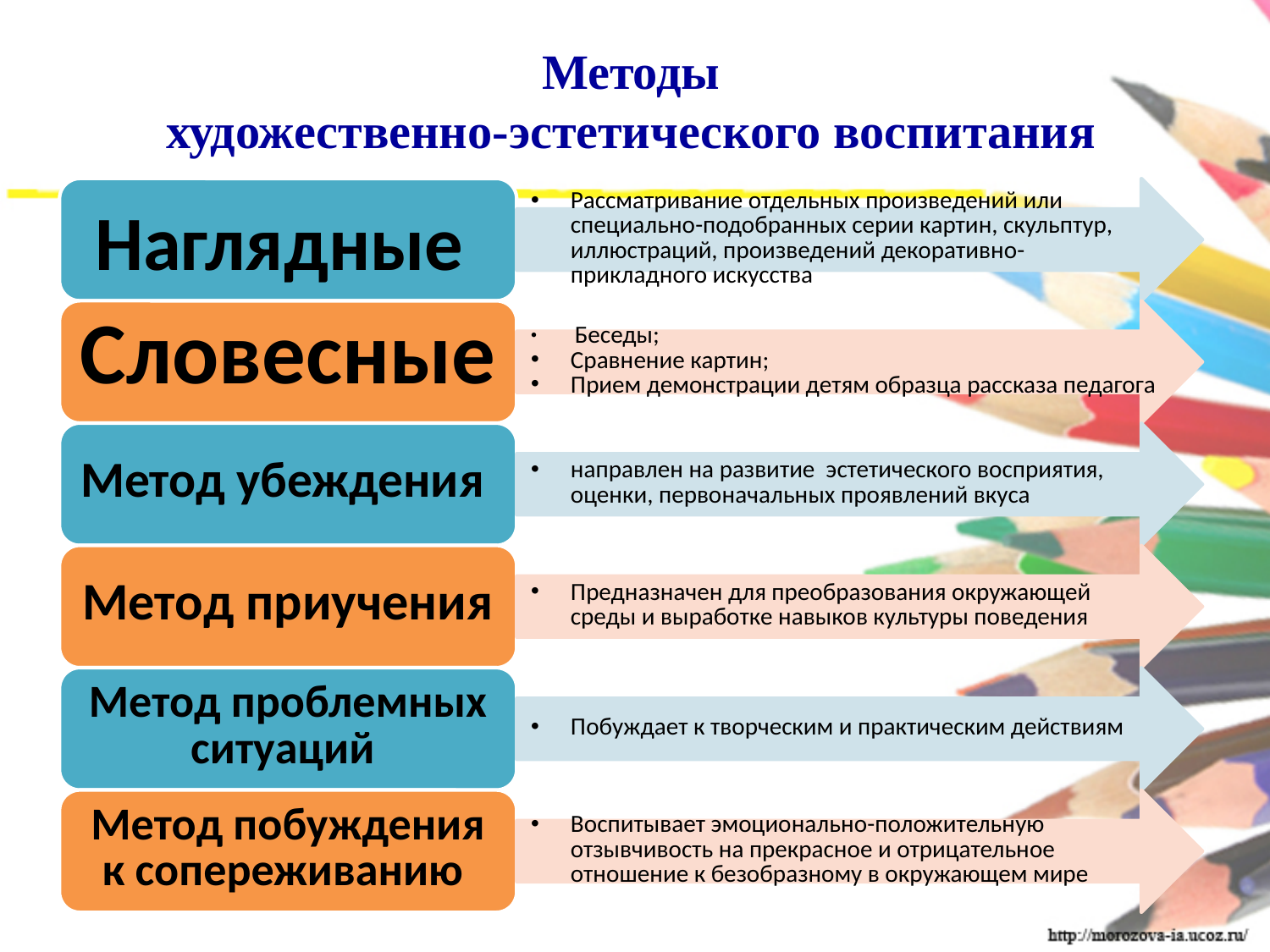

# Методы художественно-эстетического воспитания
Наглядные
Рассматривание отдельных произведений или специально-подобранных серии картин, скульптур, иллюстраций, произведений декоративно-прикладного искусства
Словесные
 Беседы;
Сравнение картин;
Метод убеждения
Воспитывает эмоционально-положительную отзывчивость на прекрасное и отрицательное отношение к безобразному в окружающем мире
Метод проблемных ситуаций
Метод приучения
Прием демонстрации детям образца рассказа педагога
направлен на развитие  эстетического восприятия, оценки, первоначальных проявлений вкуса
Предназначен для преобразования окружающей среды и выработке навыков культуры поведения
Метод побуждения к сопереживанию
Побуждает к творческим и практическим действиям